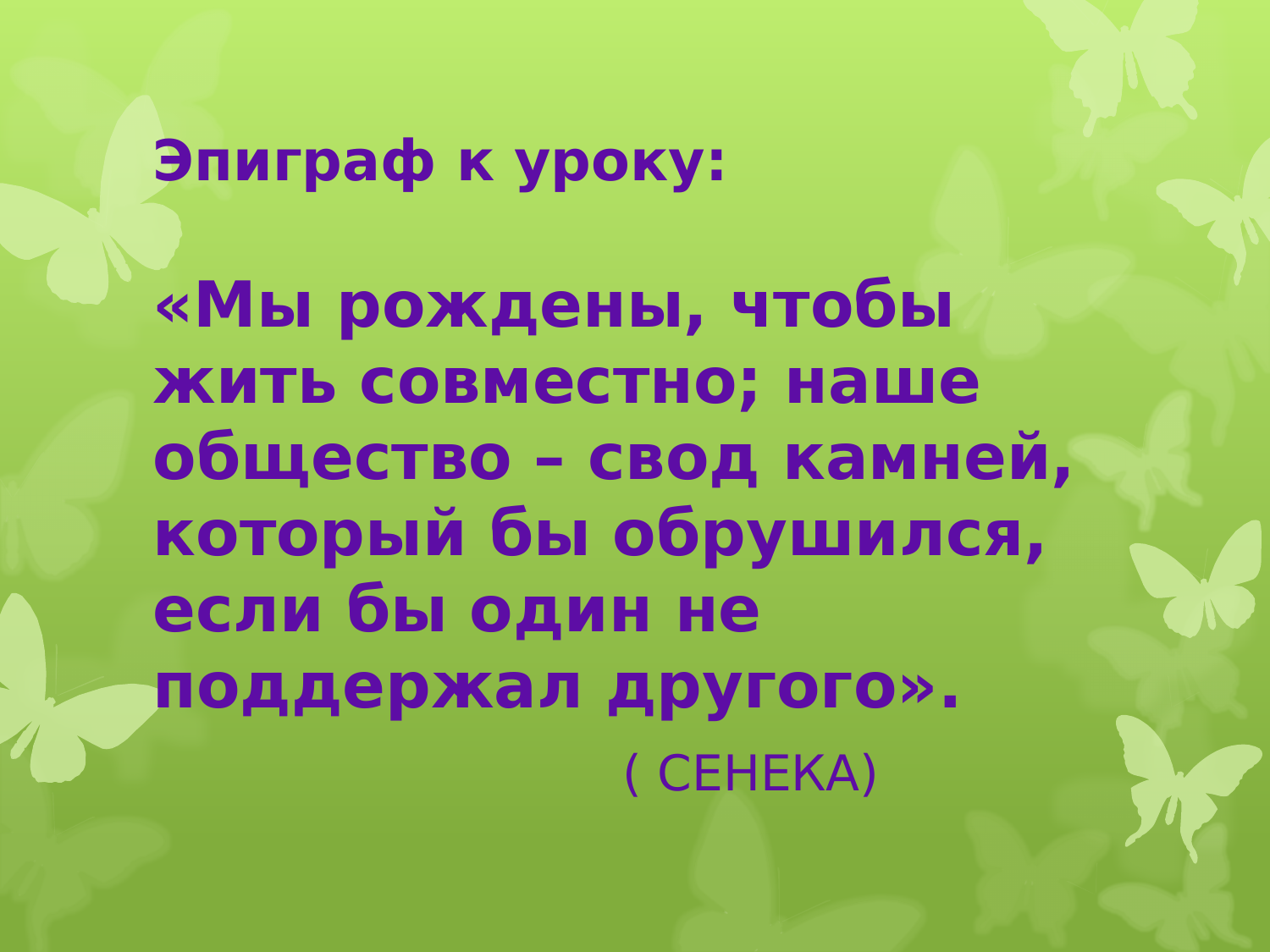

# Эпиграф к уроку:
«Мы рождены, чтобы жить совместно; наше общество – свод камней, который бы обрушился, если бы один не поддержал другого».
                              ( СЕНЕКА)